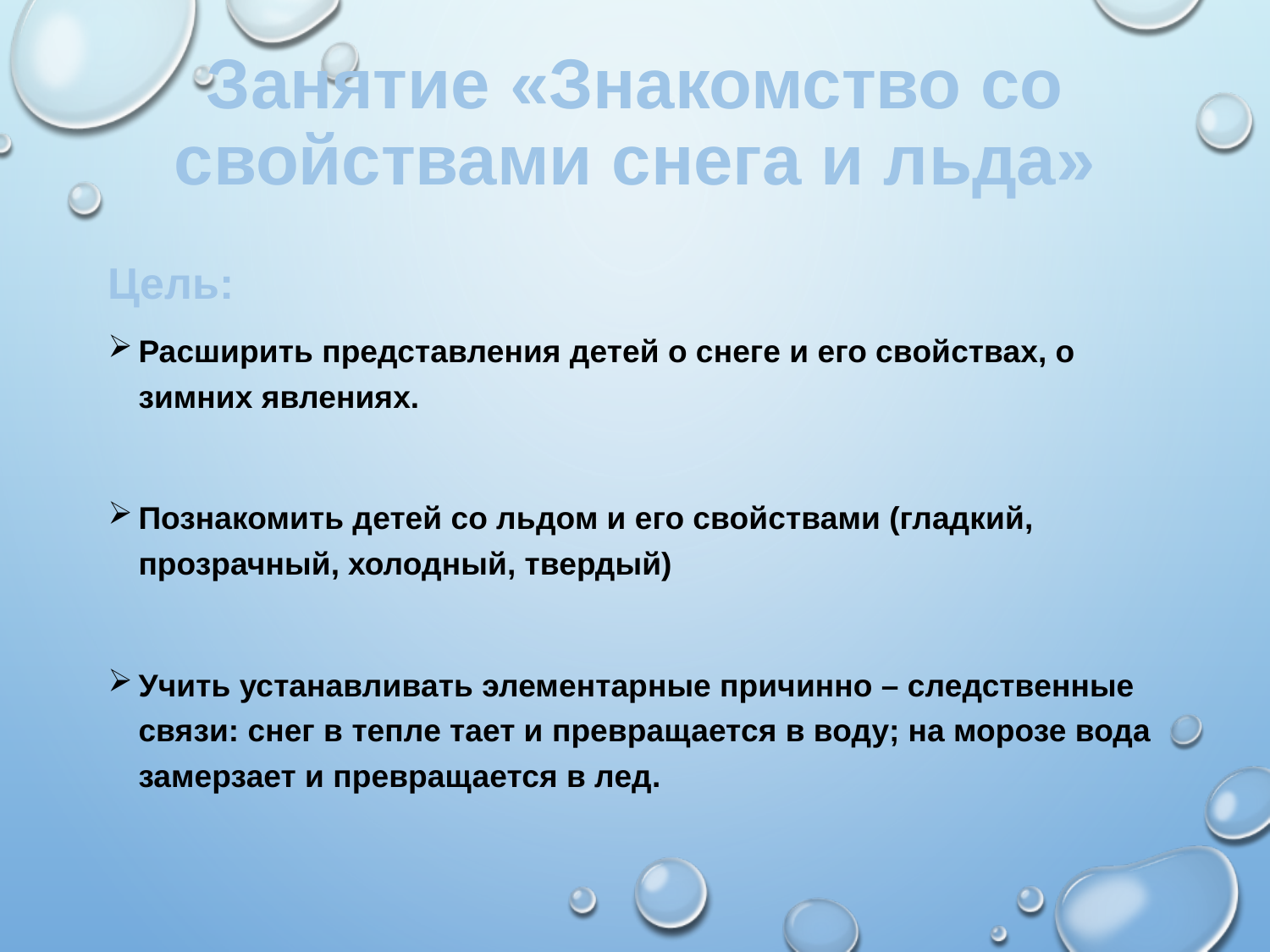

# Занятие «Знакомство со свойствами снега и льда»
Цель:
Расширить представления детей о снеге и его свойствах, о зимних явлениях.

Познакомить детей со льдом и его свойствами (гладкий, прозрачный, холодный, твердый)

Учить устанавливать элементарные причинно – следственные связи: снег в тепле тает и превращается в воду; на морозе вода замерзает и превращается в лед.